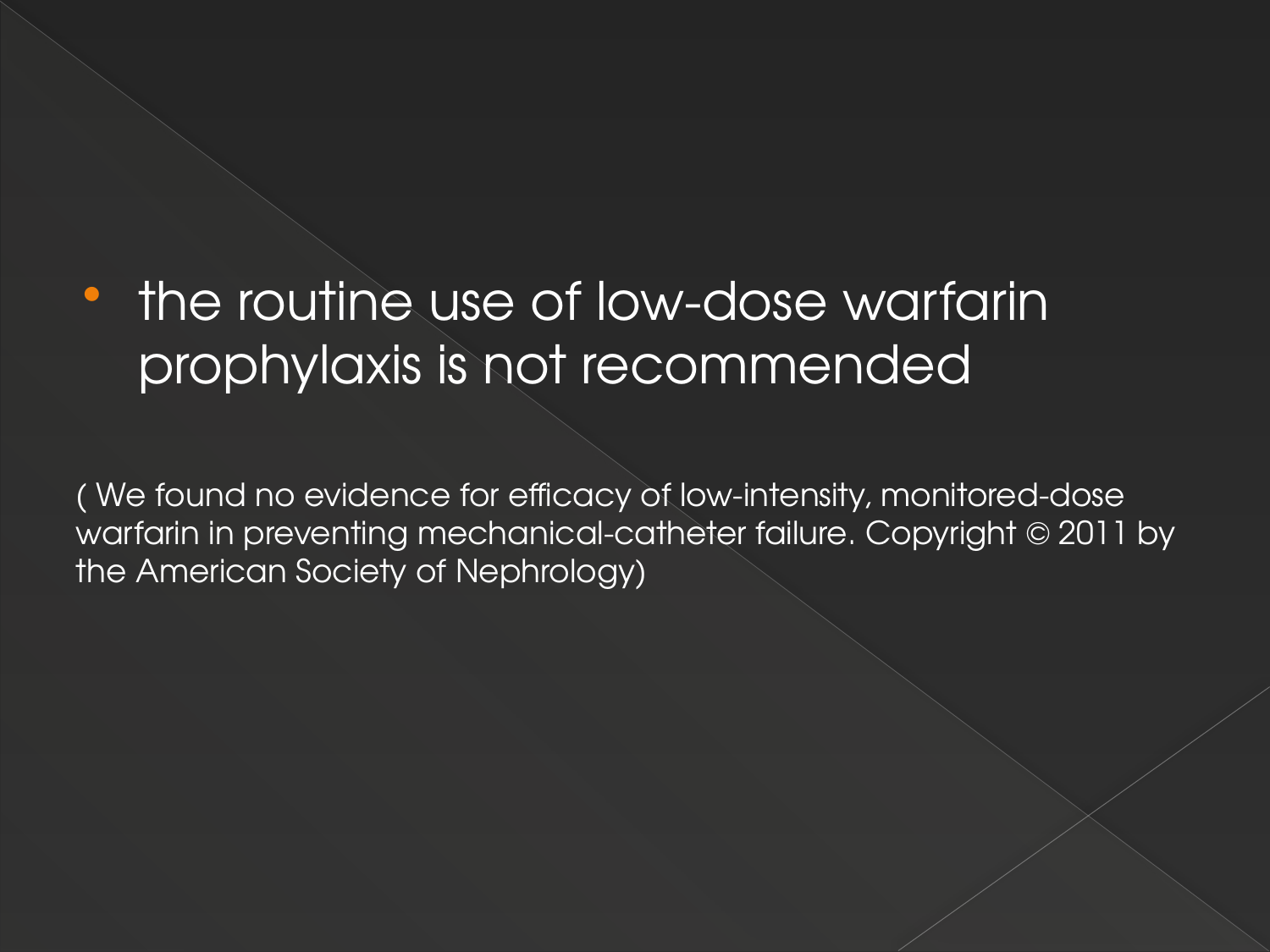

#
the routine use of low-dose warfarin prophylaxis is not recommended

( We found no evidence for efficacy of low-intensity, monitored-dose warfarin in preventing mechanical-catheter failure. Copyright © 2011 by the American Society of Nephrology)